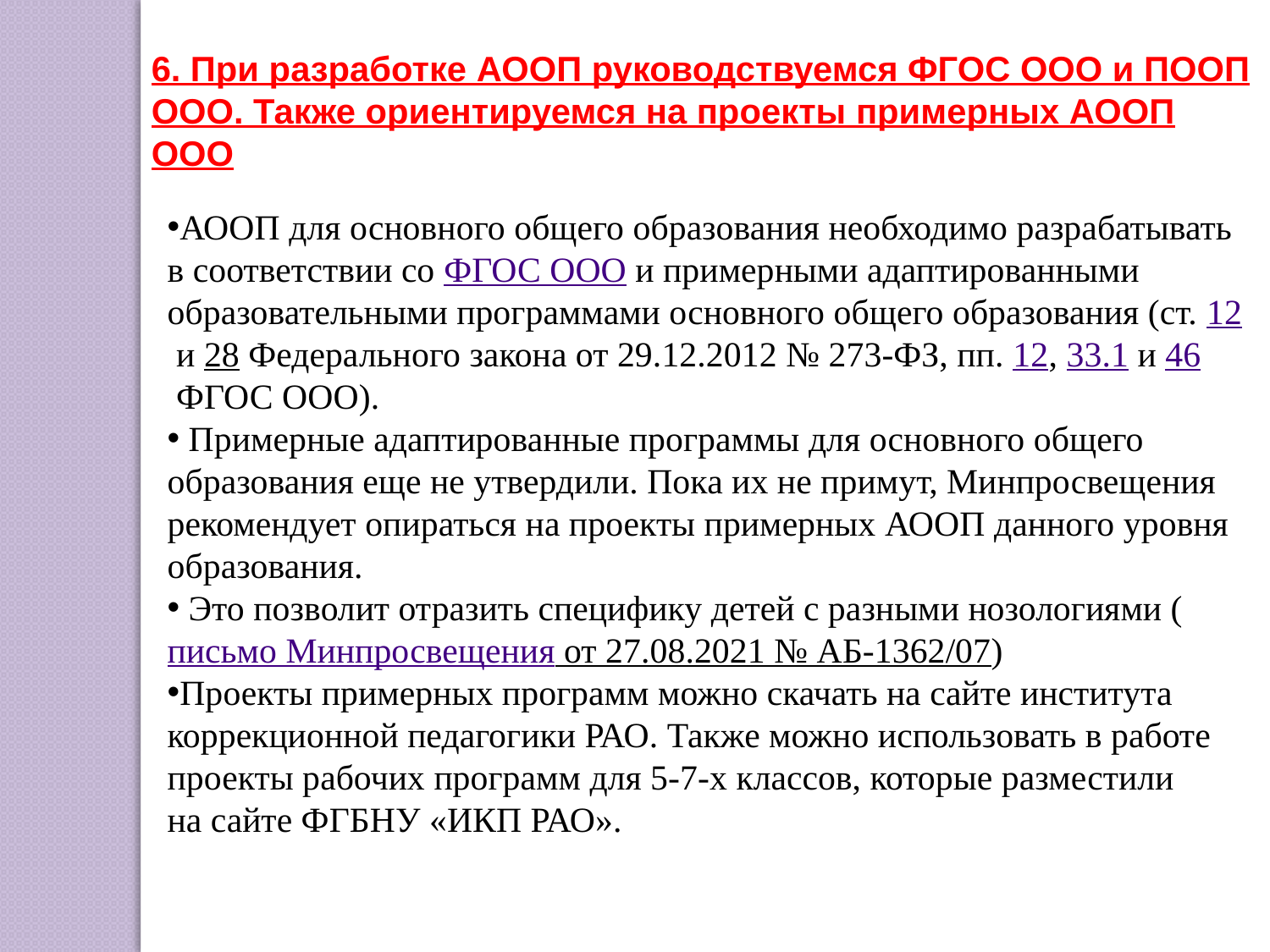

6. При разработке АООП руководствуемся ФГОС ООО и ПООП ООО. Также ориентируемся на проекты примерных АООП ООО
АООП для основного общего образования необходимо разрабатывать в соответствии со ФГОС ООО и примерными адаптированными образовательными программами основного общего образования (ст. 12 и 28 Федерального закона от 29.12.2012 № 273-ФЗ, пп. 12, 33.1 и 46 ФГОС ООО).
 Примерные адаптированные программы для основного общего образования еще не утвердили. Пока их не примут, Минпросвещения рекомендует опираться на проекты примерных АООП данного уровня образования.
 Это позволит отразить специфику детей с разными нозологиями (письмо Минпросвещения от 27.08.2021 № АБ-1362/07)
Проекты примерных программ можно скачать на сайте института коррекционной педагогики РАО. Также можно использовать в работе проекты рабочих программ для 5-7-х классов, которые разместили на сайте ФГБНУ «ИКП РАО».